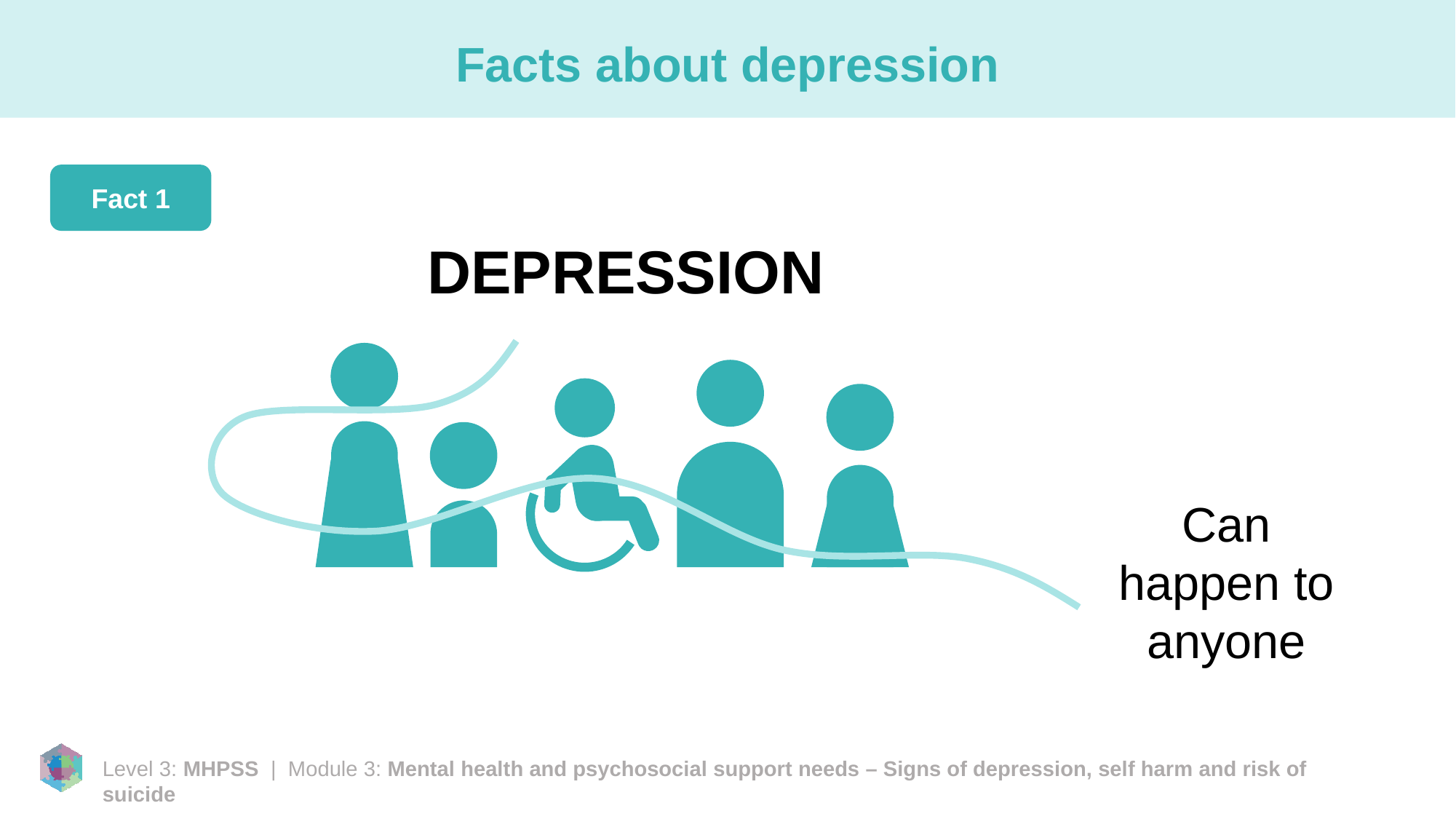

# Facts about depression
Fact 1
DEPRESSION

Can happen to anyone